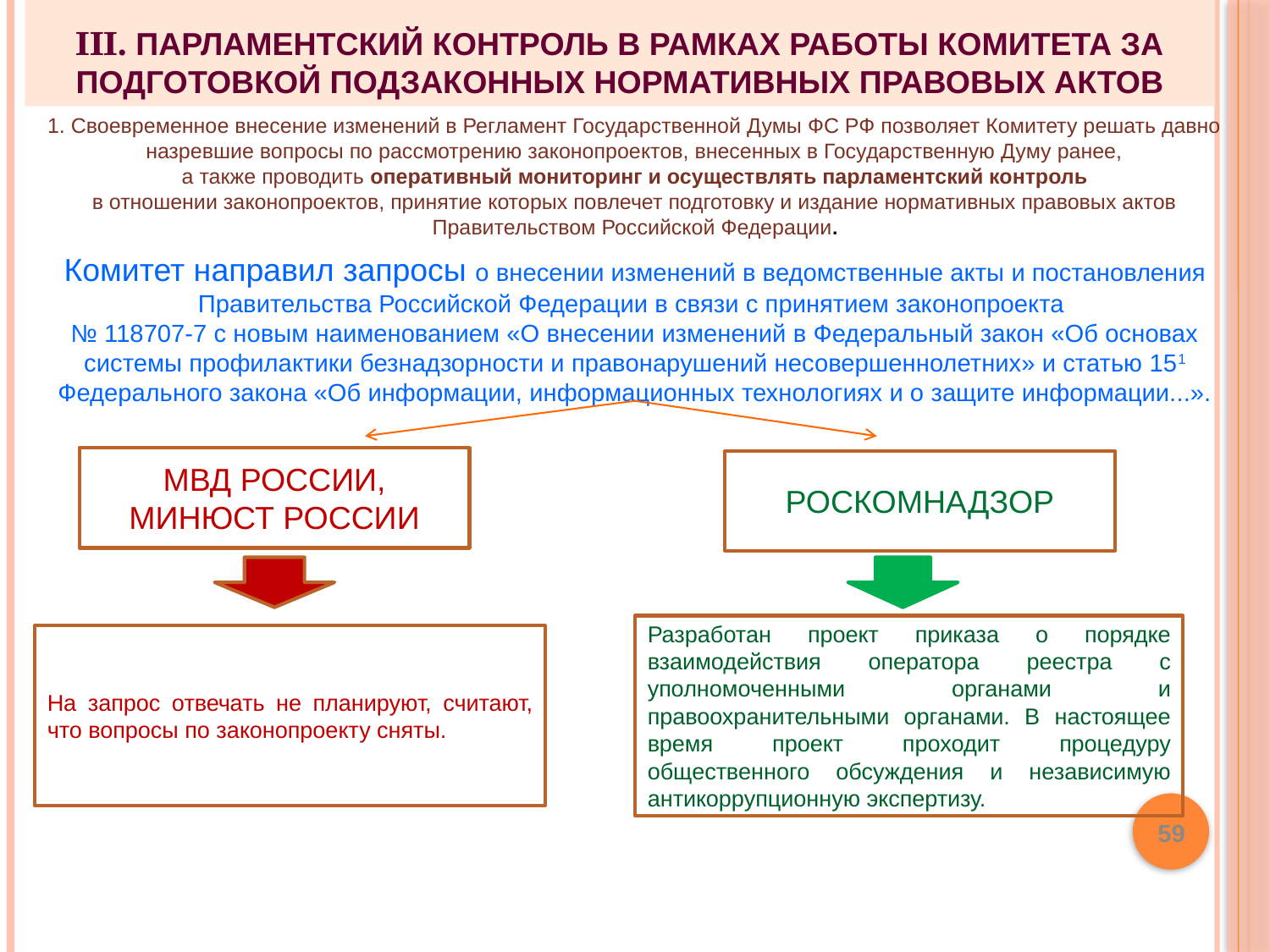

# III. Парламентский контроль в рамках работы Комитета за подготовкой подзаконных нормативных правовых актов
1. Своевременное внесение изменений в Регламент Государственной Думы ФС РФ позволяет Комитету решать давно назревшие вопросы по рассмотрению законопроектов, внесенных в Государственную Думу ранее,
а также проводить оперативный мониторинг и осуществлять парламентский контроль
в отношении законопроектов, принятие которых повлечет подготовку и издание нормативных правовых актов Правительством Российской Федерации.
Комитет направил запросы о внесении изменений в ведомственные акты и постановления Правительства Российской Федерации в связи с принятием законопроекта
№ 118707-7 с новым наименованием «О внесении изменений в Федеральный закон «Об основах системы профилактики безнадзорности и правонарушений несовершеннолетних» и статью 151 Федерального закона «Об информации, информационных технологиях и о защите информации...».

МВД РОССИИ, МИНЮСТ РОССИИ
РОСКОМНАДЗОР

Разработан проект приказа о порядке взаимодействия оператора реестра с уполномоченными органами и правоохранительными органами. В настоящее время проект проходит процедуру общественного обсуждения и независимую антикоррупционную экспертизу.
На запрос отвечать не планируют, считают, что вопросы по законопроекту сняты.
59